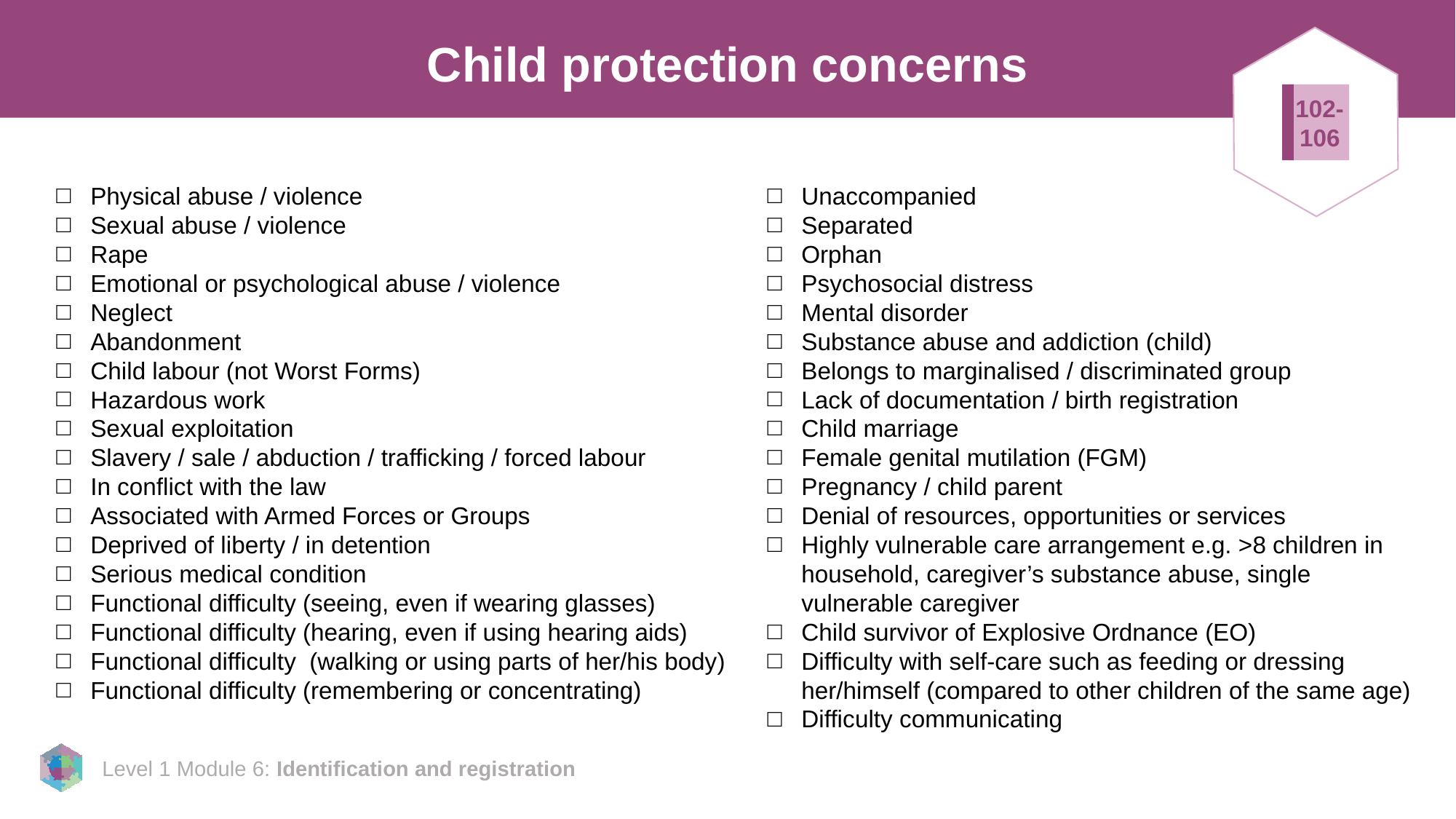

# Child protection concerns

102-
106

Physical abuse / violence
Sexual abuse / violence
Rape
Emotional or psychological abuse / violence
Neglect
Abandonment
Child labour (not Worst Forms)
Hazardous work
Sexual exploitation
Slavery / sale / abduction / trafficking / forced labour
In conflict with the law
Associated with Armed Forces or Groups
Deprived of liberty / in detention
Serious medical condition
Functional difficulty (seeing, even if wearing glasses)
Functional difficulty (hearing, even if using hearing aids)
Functional difficulty  (walking or using parts of her/his body)
Functional difficulty (remembering or concentrating)
Unaccompanied
Separated
Orphan
Psychosocial distress
Mental disorder
Substance abuse and addiction (child)
Belongs to marginalised / discriminated group
Lack of documentation / birth registration
Child marriage
Female genital mutilation (FGM)
Pregnancy / child parent
Denial of resources, opportunities or services
Highly vulnerable care arrangement e.g. >8 children in household, caregiver’s substance abuse, single vulnerable caregiver
Child survivor of Explosive Ordnance (EO)
Difficulty with self-care such as feeding or dressing her/himself (compared to other children of the same age)
Difficulty communicating